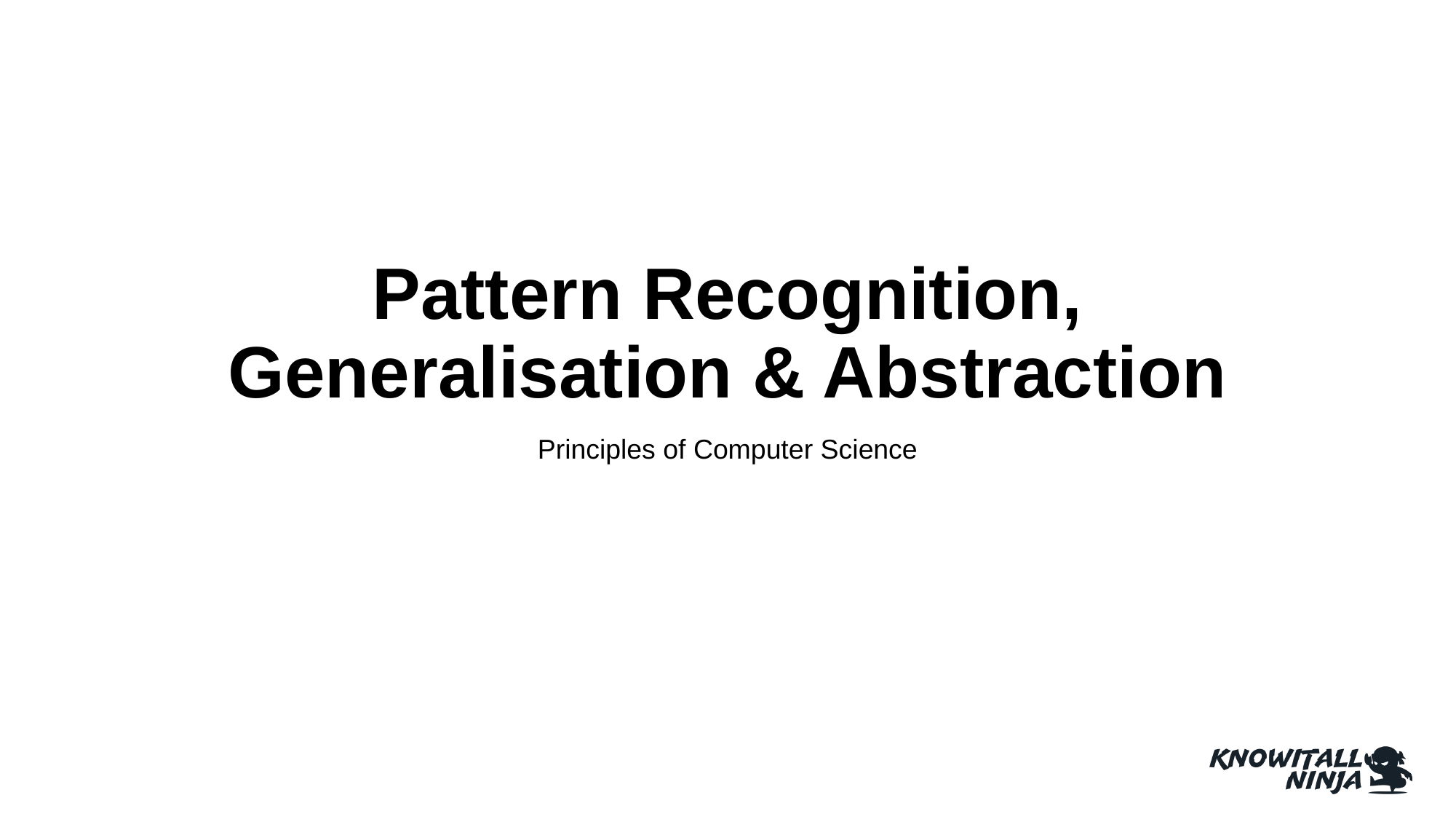

# Pattern Recognition, Generalisation & Abstraction
Principles of Computer Science